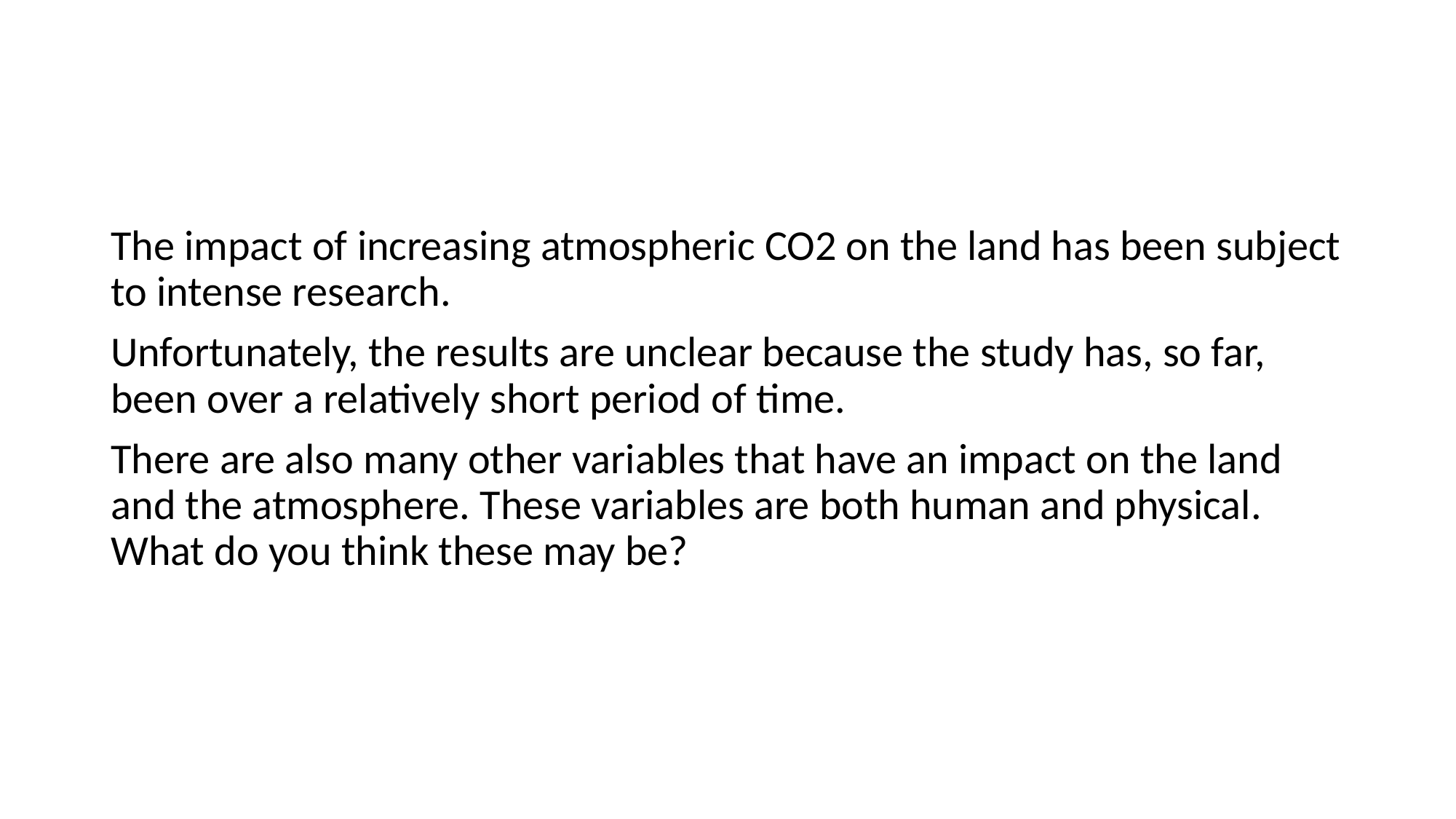

#
The impact of increasing atmospheric CO2 on the land has been subject to intense research.
Unfortunately, the results are unclear because the study has, so far, been over a relatively short period of time.
There are also many other variables that have an impact on the land and the atmosphere. These variables are both human and physical. What do you think these may be?